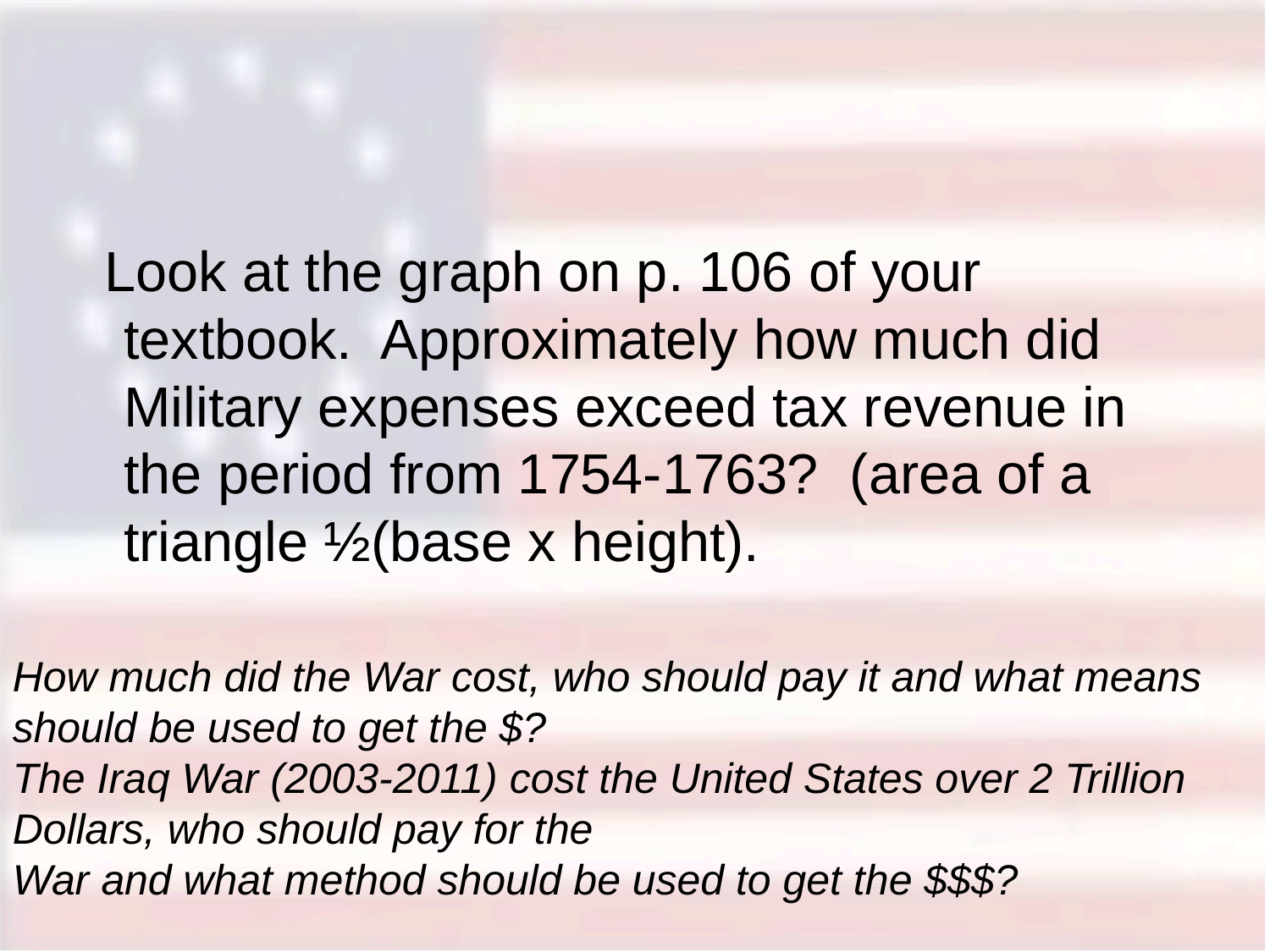

#
Look at the graph on p. 106 of your textbook.  Approximately how much did Military expenses exceed tax revenue in the period from 1754-1763?  (area of a triangle ½(base x height).
How much did the War cost, who should pay it and what means should be used to get the $?
The Iraq War (2003-2011) cost the United States over 2 Trillion Dollars, who should pay for the
War and what method should be used to get the $$$?